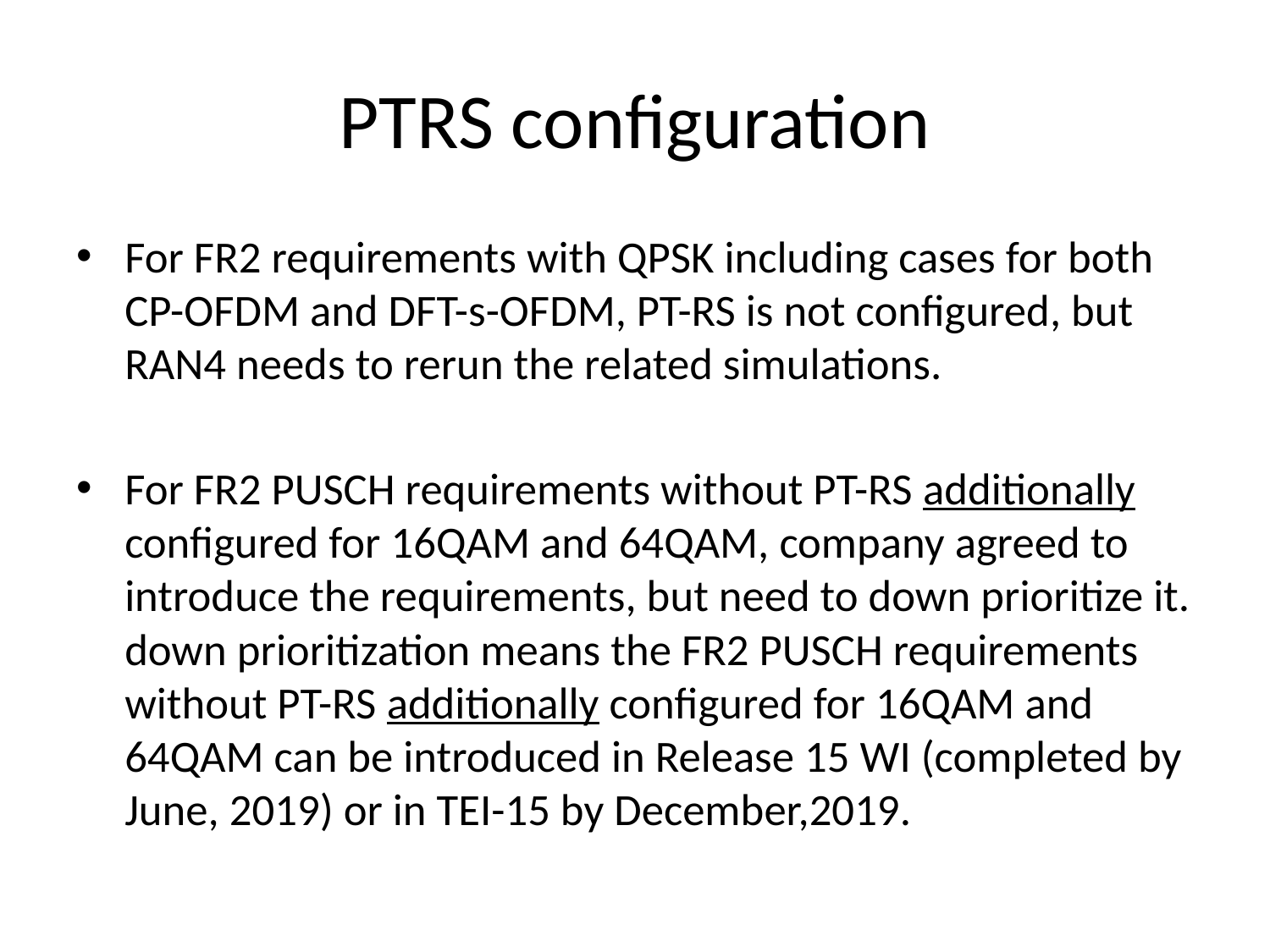

# PTRS configuration
For FR2 requirements with QPSK including cases for both CP-OFDM and DFT-s-OFDM, PT-RS is not configured, but RAN4 needs to rerun the related simulations.

For FR2 PUSCH requirements without PT-RS additionally configured for 16QAM and 64QAM, company agreed to introduce the requirements, but need to down prioritize it. down prioritization means the FR2 PUSCH requirements without PT-RS additionally configured for 16QAM and 64QAM can be introduced in Release 15 WI (completed by June, 2019) or in TEI-15 by December,2019.